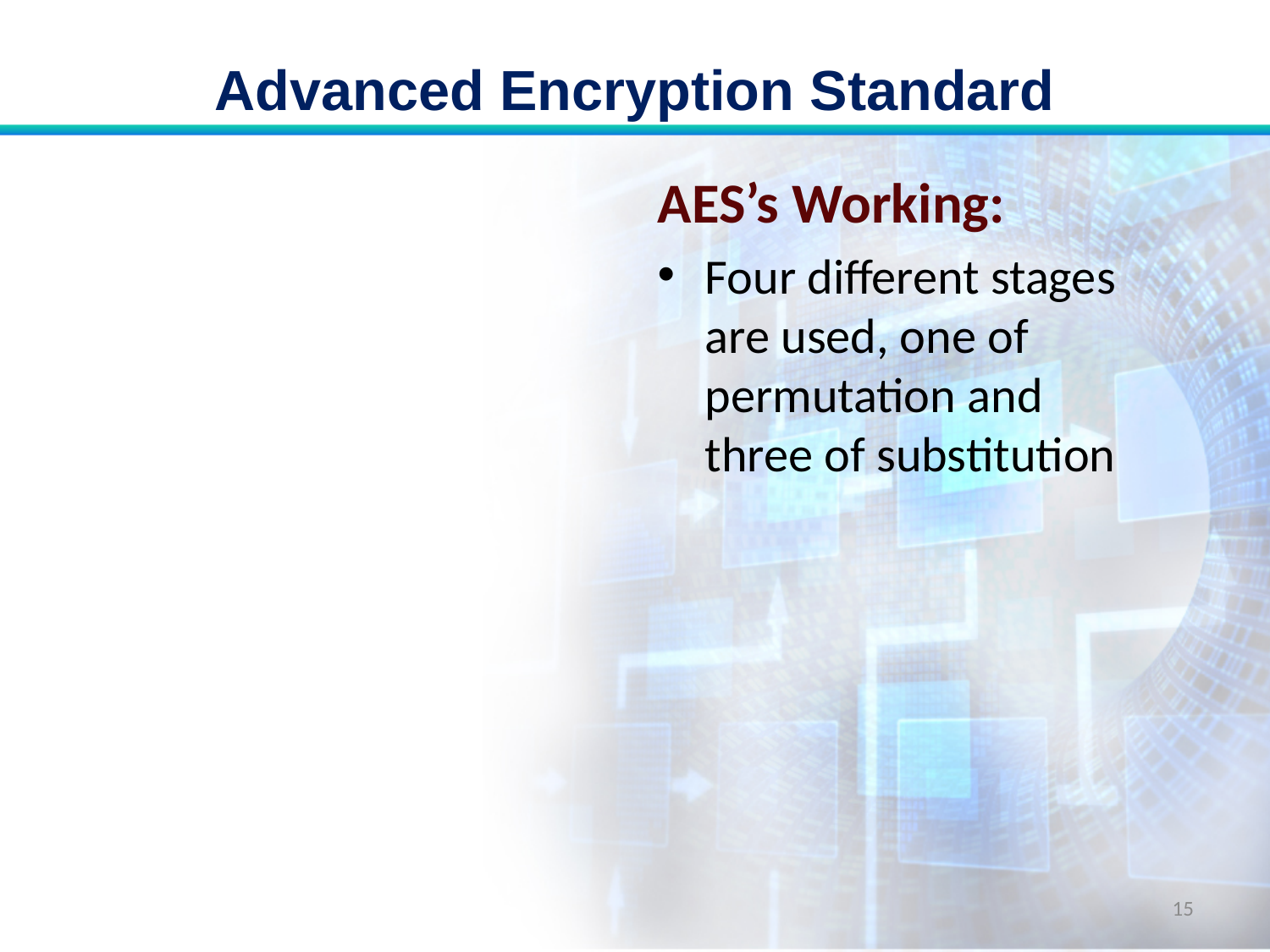

# Advanced Encryption Standard
AES’s Working:
Four different stages are used, one of permutation and three of substitution

15